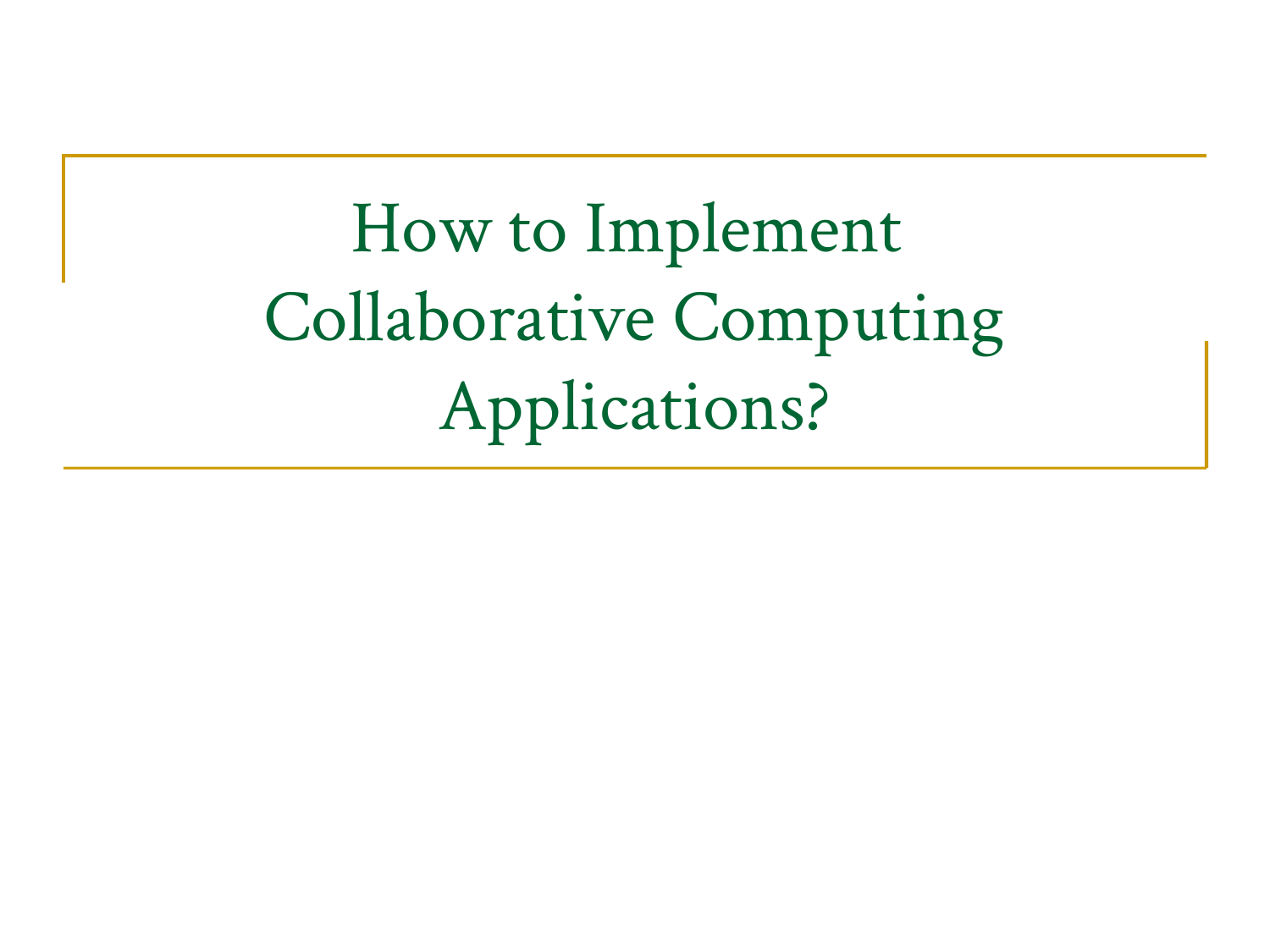

# How to Implement Collaborative Computing Applications?